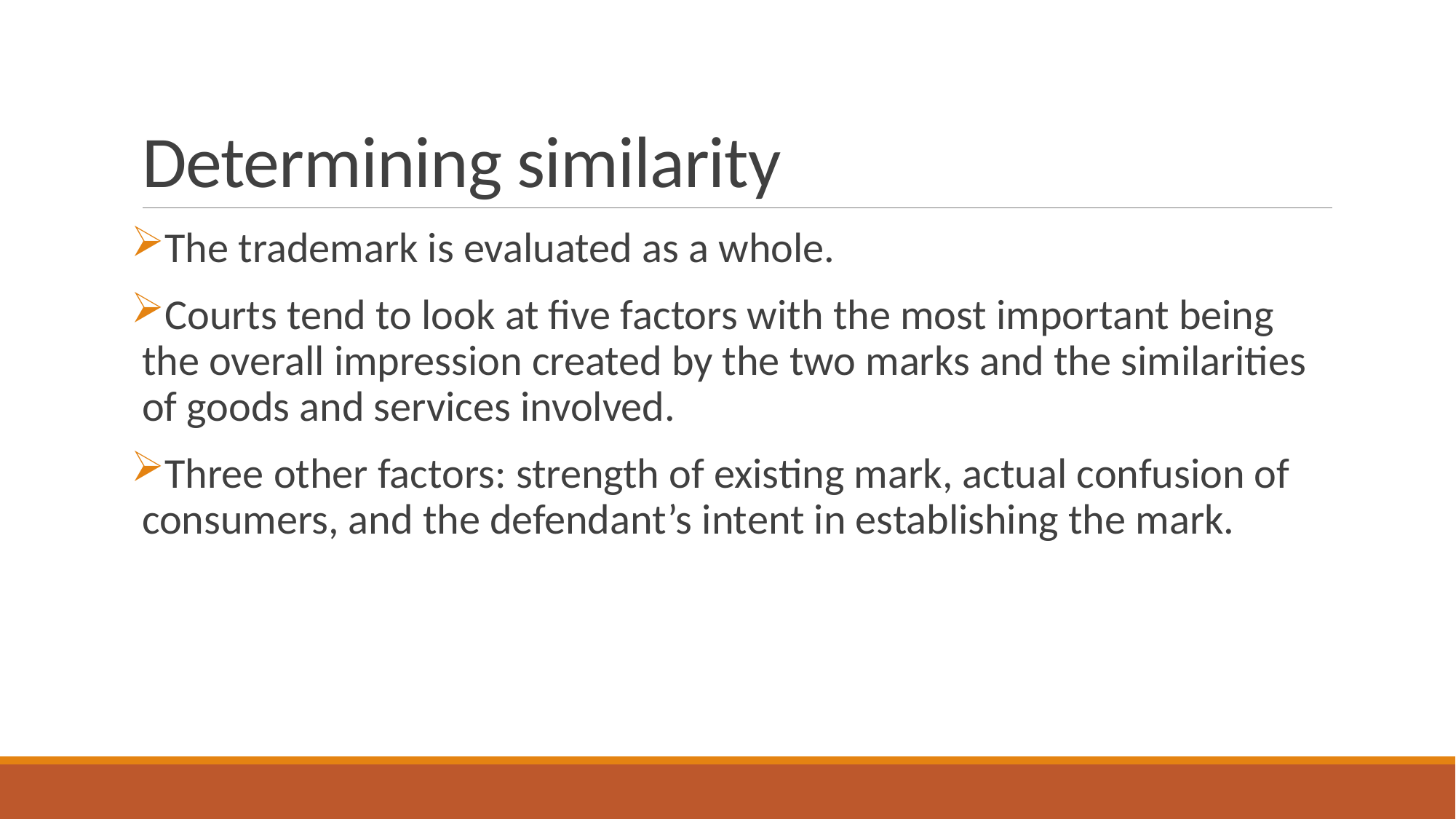

# Determining similarity
The trademark is evaluated as a whole.
Courts tend to look at five factors with the most important being the overall impression created by the two marks and the similarities of goods and services involved.
Three other factors: strength of existing mark, actual confusion of consumers, and the defendant’s intent in establishing the mark.